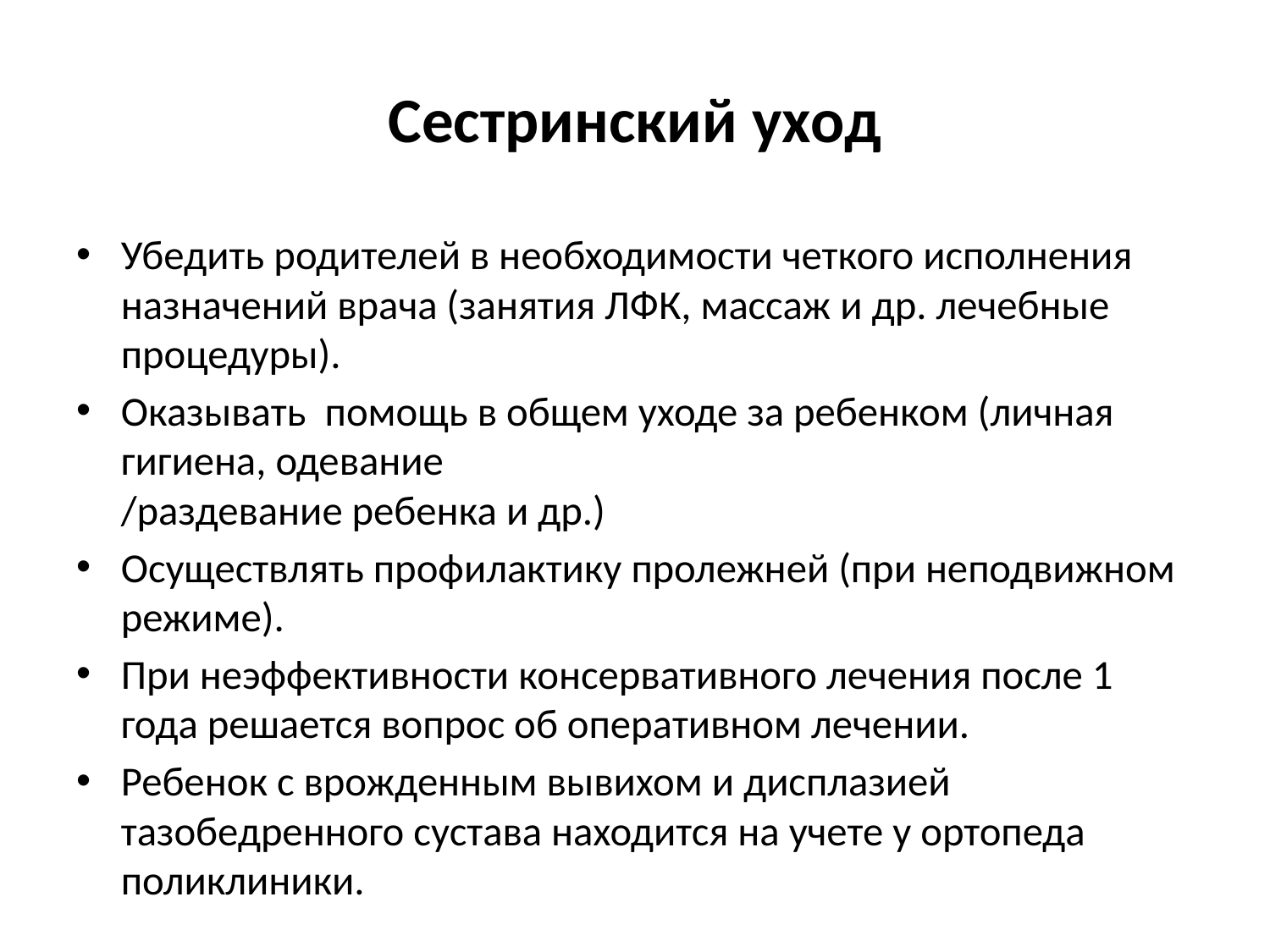

# Сестринский уход
Убедить родителей в необходимости четкого исполнения назначений врача (занятия ЛФК, массаж и др. лечебные процедуры).
Оказывать  помощь в общем уходе за ребенком (личная гигиена, одевание
/раздевание ребенка и др.)
Осуществлять профилактику пролежней (при неподвижном режиме).
При неэффективности консервативного лечения после 1 года решается вопрос об оперативном лечении.
Ребенок с врожденным вывихом и дисплазией тазобедренного сустава находится на учете у ортопеда поликлиники.